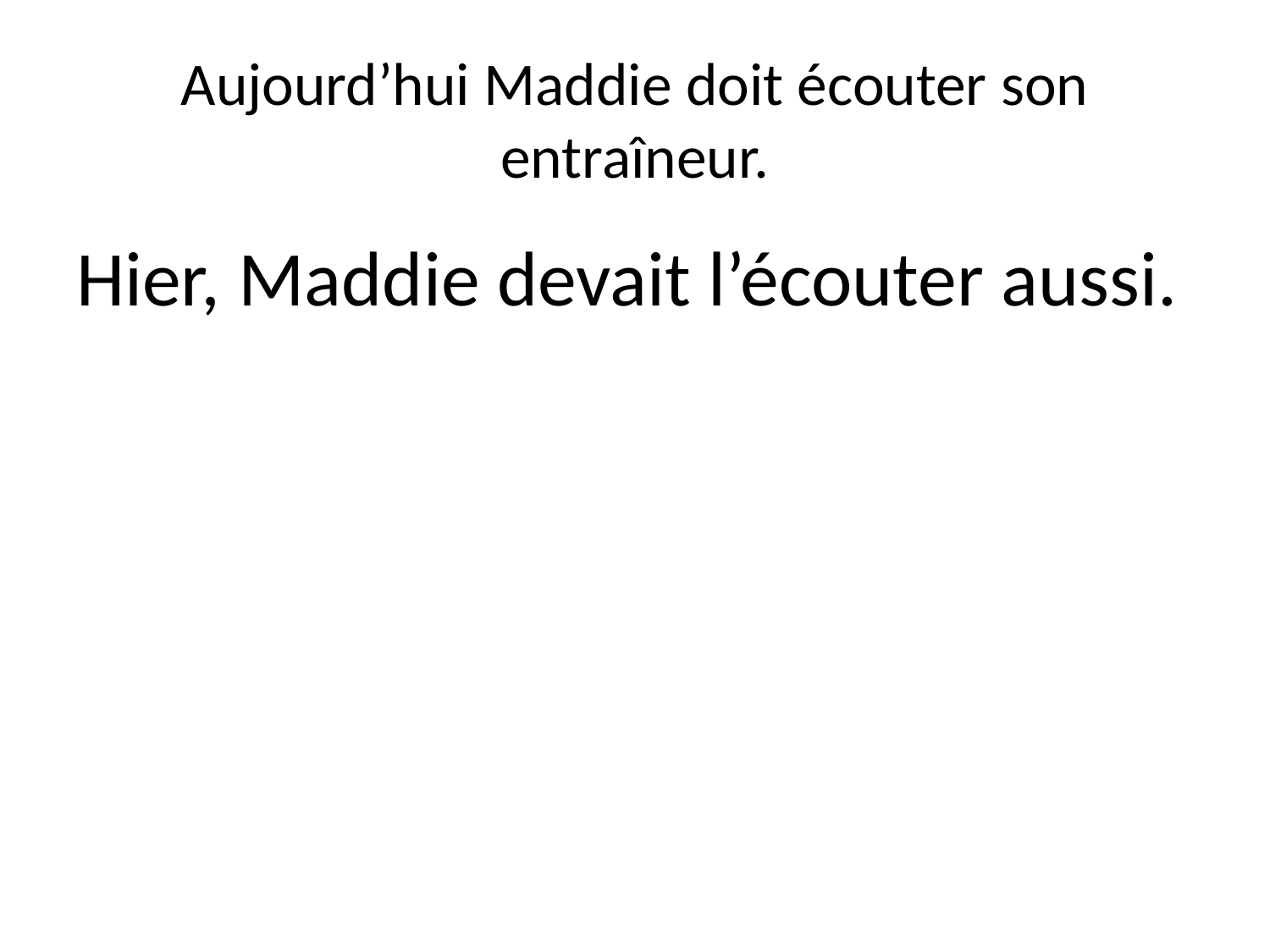

# Aujourd’hui Maddie doit écouter son entraîneur.
Hier, Maddie devait l’écouter aussi.